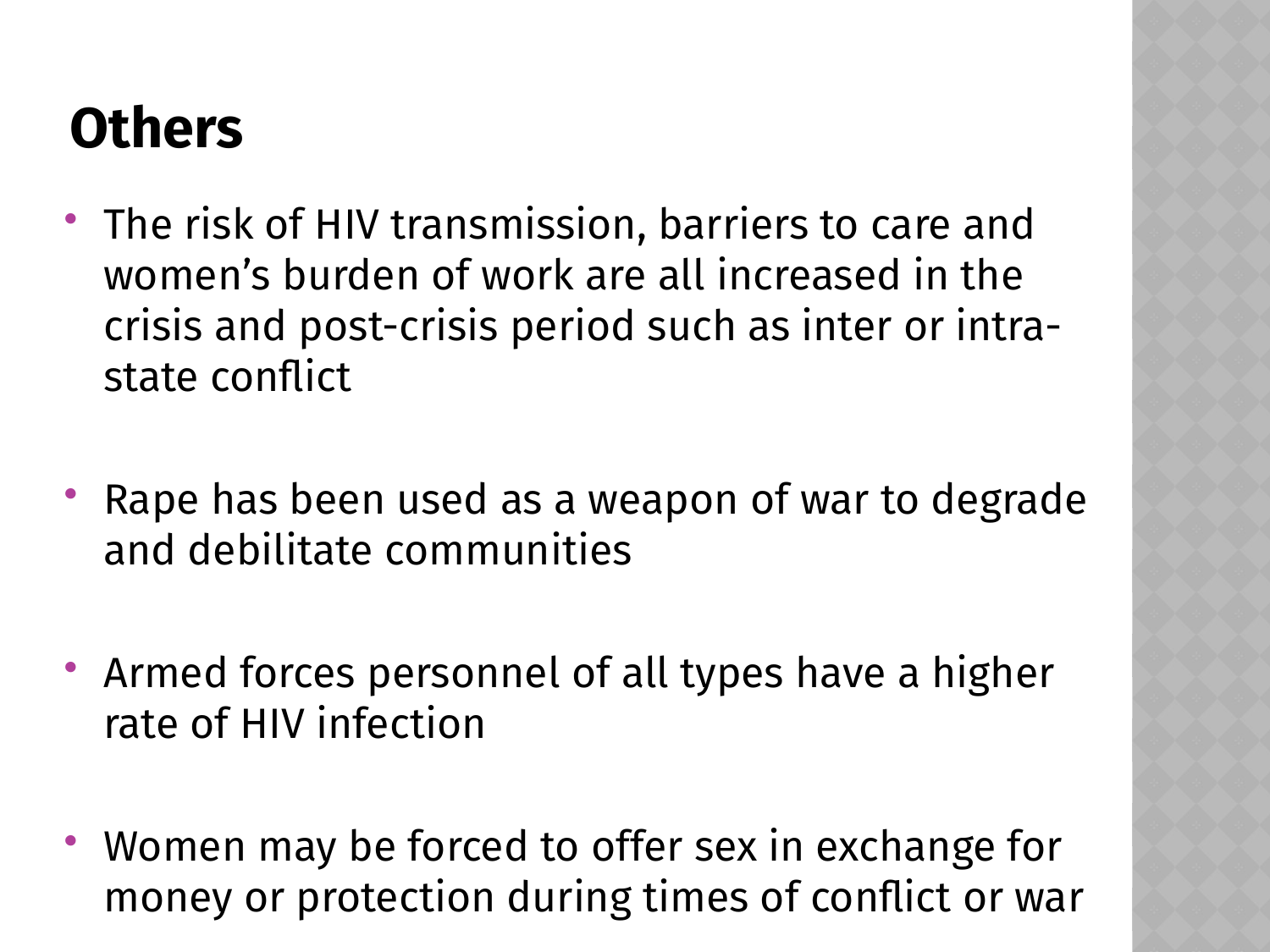

# Others
The risk of HIV transmission, barriers to care and women’s burden of work are all increased in the crisis and post-crisis period such as inter or intra-state conflict

Rape has been used as a weapon of war to degrade and debilitate communities

Armed forces personnel of all types have a higher rate of HIV infection

Women may be forced to offer sex in exchange for money or protection during times of conflict or war